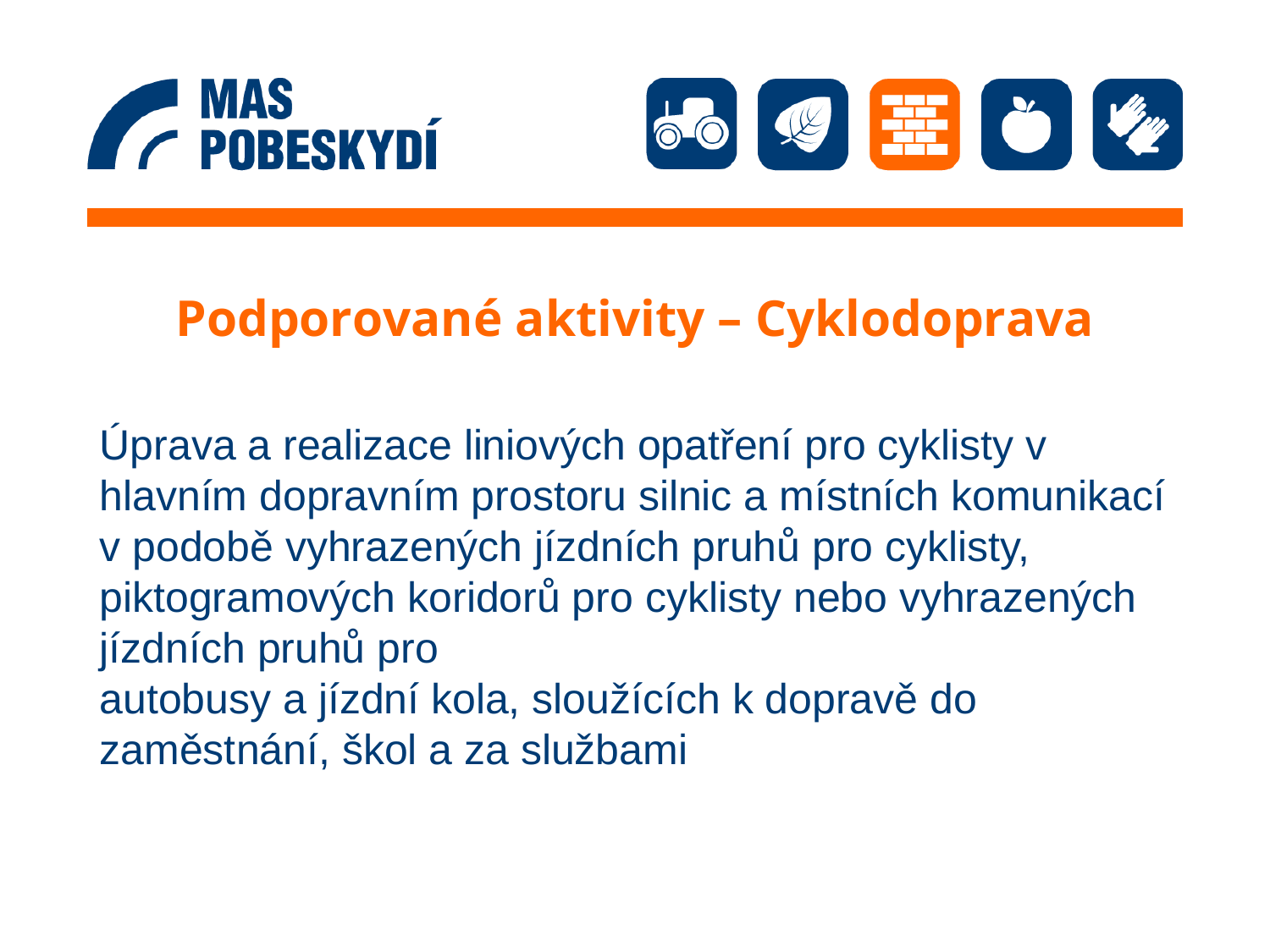

# Podporované aktivity – Cyklodoprava
Úprava a realizace liniových opatření pro cyklisty v hlavním dopravním prostoru silnic a místních komunikací v podobě vyhrazených jízdních pruhů pro cyklisty, piktogramových koridorů pro cyklisty nebo vyhrazených jízdních pruhů pro
autobusy a jízdní kola, sloužících k dopravě do zaměstnání, škol a za službami